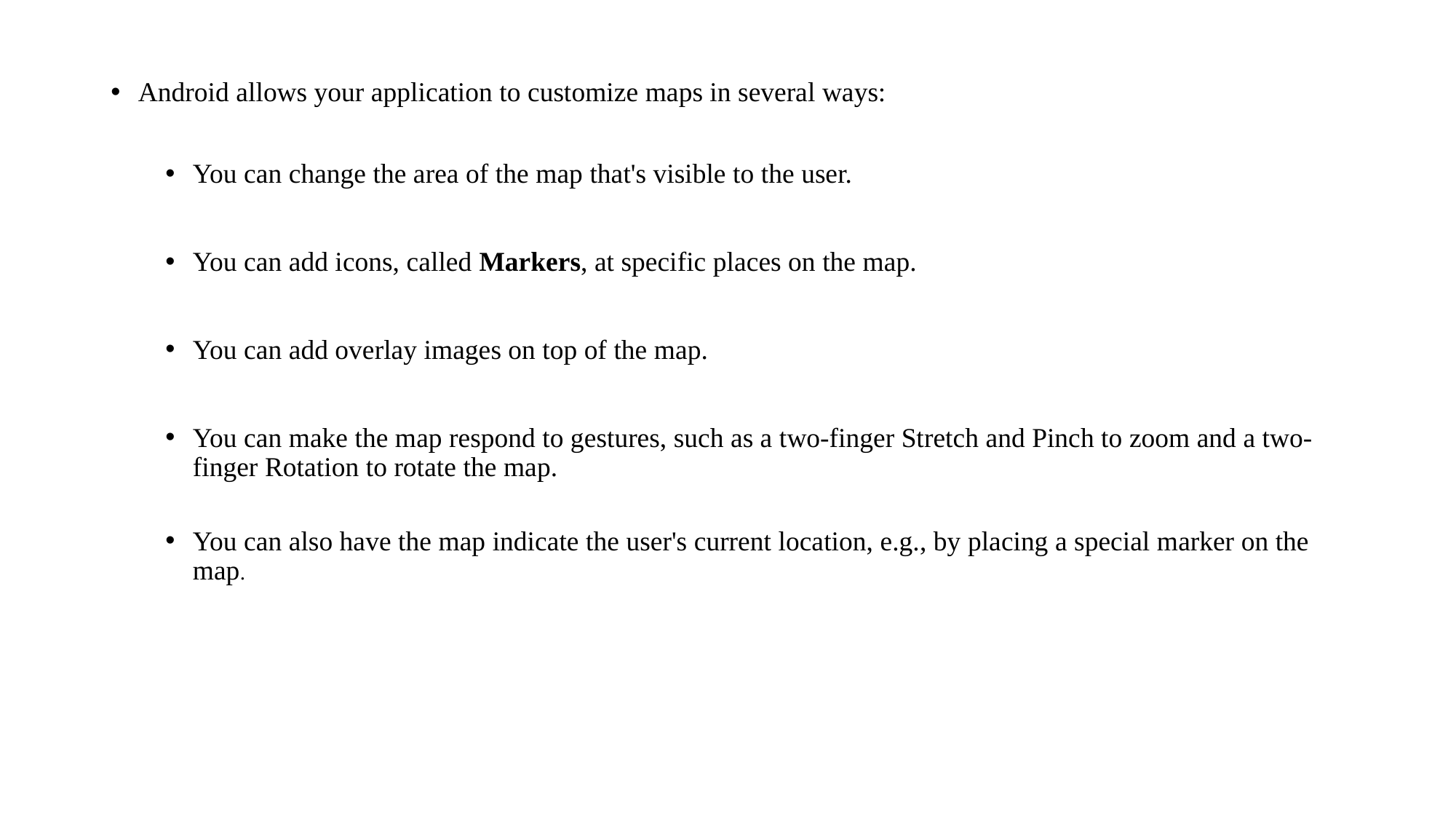

Android allows your application to customize maps in several ways:

You can change the area of the map that's visible to the user.

You can add icons, called Markers, at specific places on the map.

You can add overlay images on top of the map.

You can make the map respond to gestures, such as a two-finger Stretch and Pinch to zoom and a two-finger Rotation to rotate the map.

You can also have the map indicate the user's current location, e.g., by placing a special marker on the map.